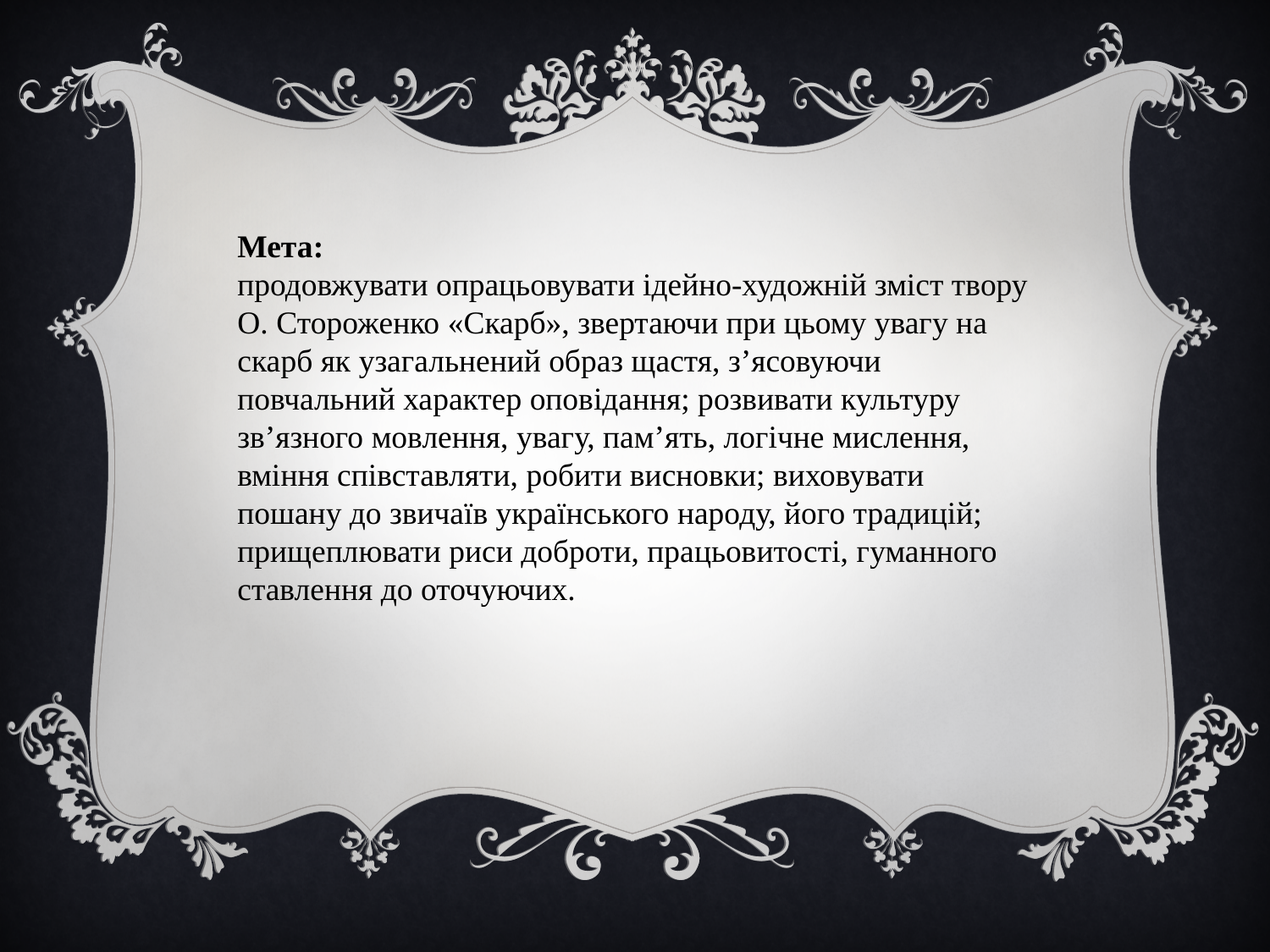

Мета:
продовжувати опрацьовувати ідейно-художній зміст твору О. Стороженко «Скарб», звертаючи при цьому увагу на скарб як узагальнений образ щастя, з’ясовуючи повчальний характер оповідання; розвивати культуру зв’язного мовлення, увагу, пам’ять, логічне мислення, вміння співставляти, робити висновки; виховувати пошану до звичаїв українського народу, його традицій; прищеплювати риси доброти, працьовитості, гуманного ставлення до оточуючих.